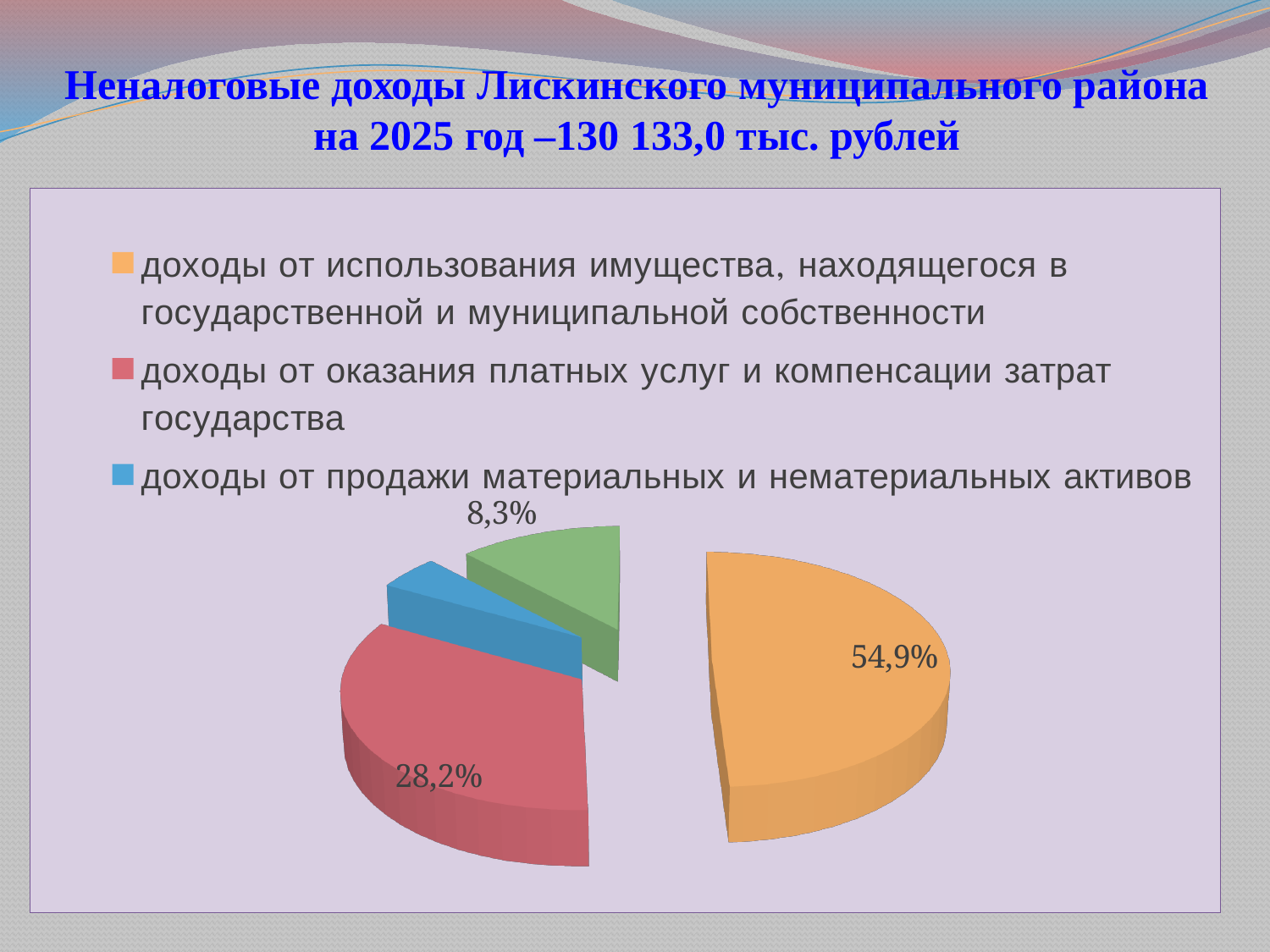

# Неналоговые доходы Лискинского муниципального района на 2025 год –130 133,0 тыс. рублей

[unsupported chart]